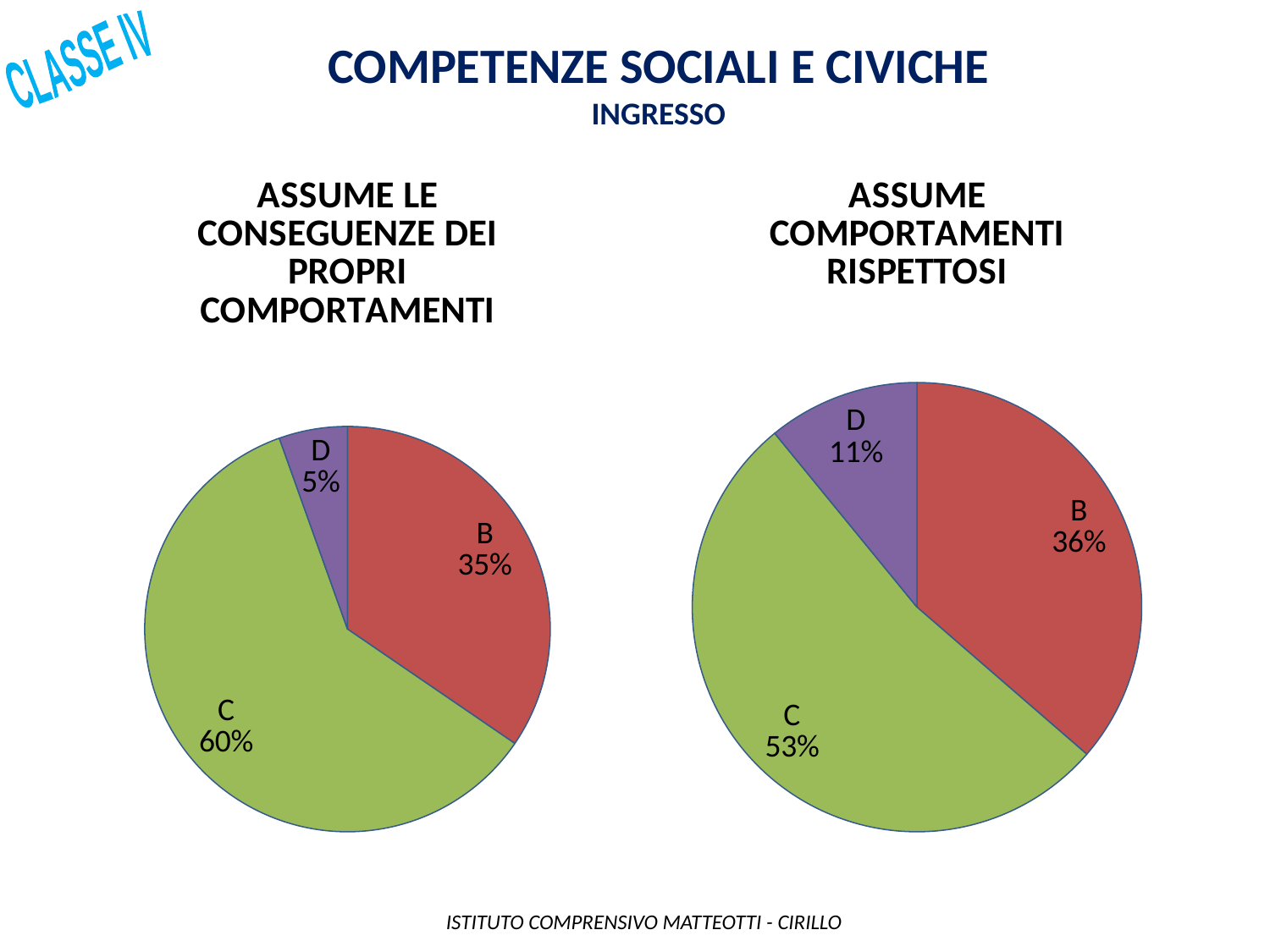

Competenze sociali e civiche
INGRESSO
CLASSE IV

### Chart: ASSUME LE CONSEGUENZE DEI PROPRI COMPORTAMENTI

| Category |  |
|---|---|
| A | 0.0 |
| B | 19.0 |
| C | 33.0 |
| D | 3.0 |

### Chart: ASSUME COMPORTAMENTI RISPETTOSI

| Category |  |
|---|---|
| A | 0.0 |
| B | 20.0 |
| C | 29.0 |
| D | 6.0 |
 ISTITUTO COMPRENSIVO MATTEOTTI - CIRILLO